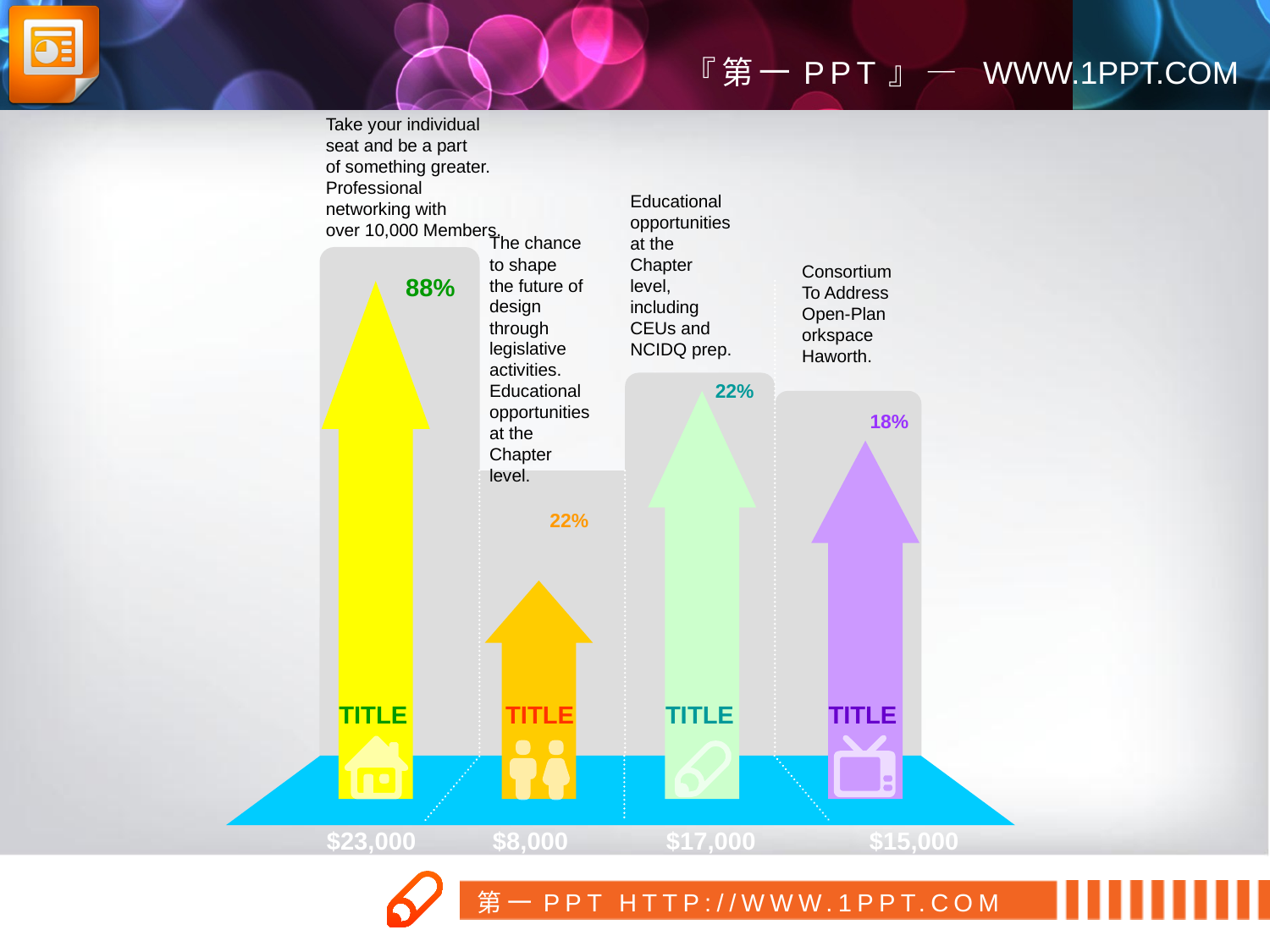

Take your individual
seat and be a part
of something greater.
Professional
networking with
over 10,000 Members.
Educational opportunities at the Chapter level, including CEUs and NCIDQ prep.
The chance to shape
the future of design
through legislative
activities.
Educational
opportunities at the
Chapter level.

Consortium To Address Open-Plan orkspace
Haworth.
88%

22%

18%

22%
TITLE
TITLE
TITLE
TITLE

$23,000
$8,000
$17,000
$15,000